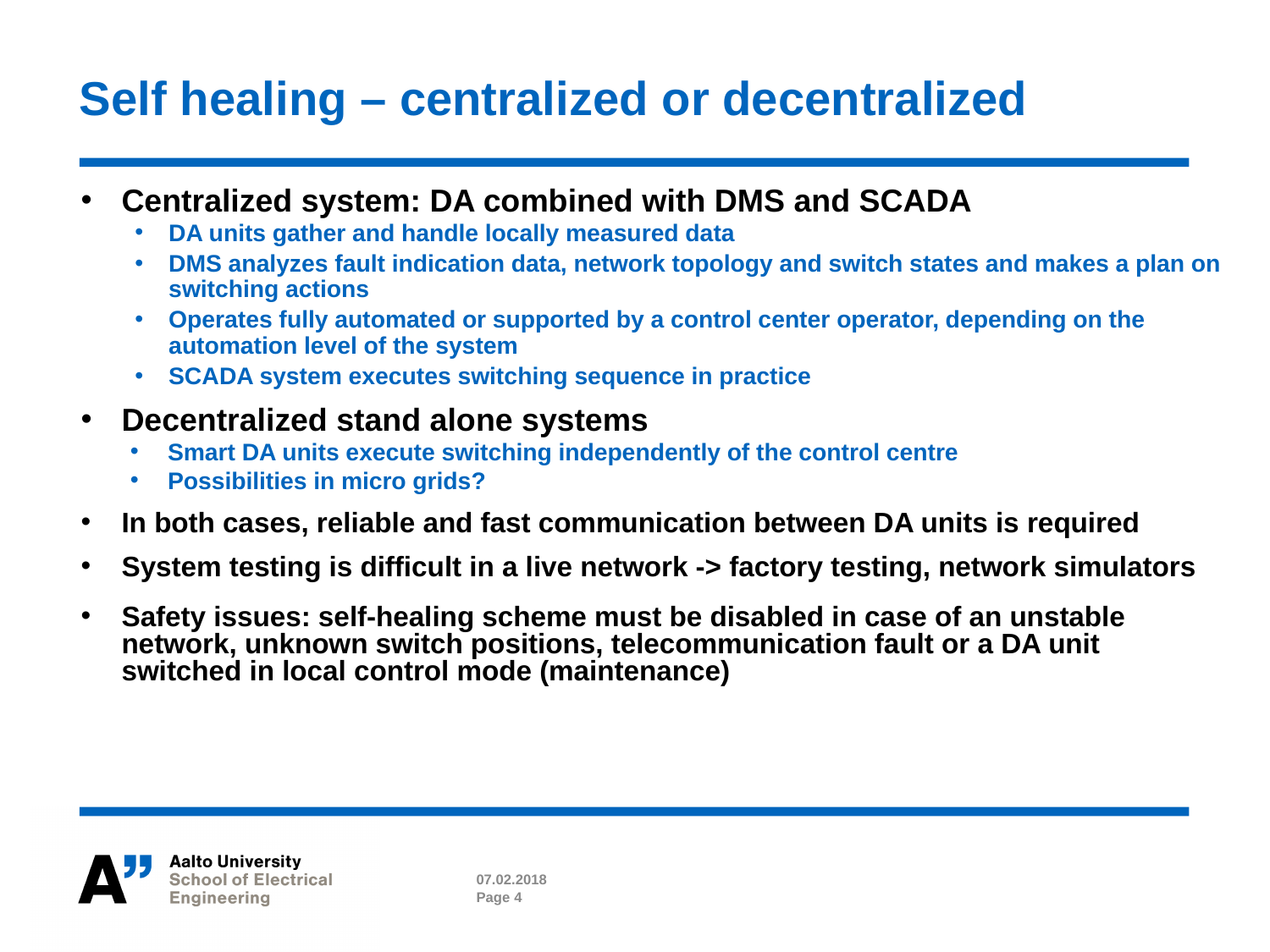

# Self healing – centralized or decentralized
Centralized system: DA combined with DMS and SCADA
DA units gather and handle locally measured data
DMS analyzes fault indication data, network topology and switch states and makes a plan on switching actions
Operates fully automated or supported by a control center operator, depending on the automation level of the system
SCADA system executes switching sequence in practice
Decentralized stand alone systems
Smart DA units execute switching independently of the control centre
Possibilities in micro grids?
In both cases, reliable and fast communication between DA units is required
System testing is difficult in a live network -> factory testing, network simulators

Safety issues: self-healing scheme must be disabled in case of an unstable network, unknown switch positions, telecommunication fault or a DA unit switched in local control mode (maintenance)

07.02.2018
Page 4